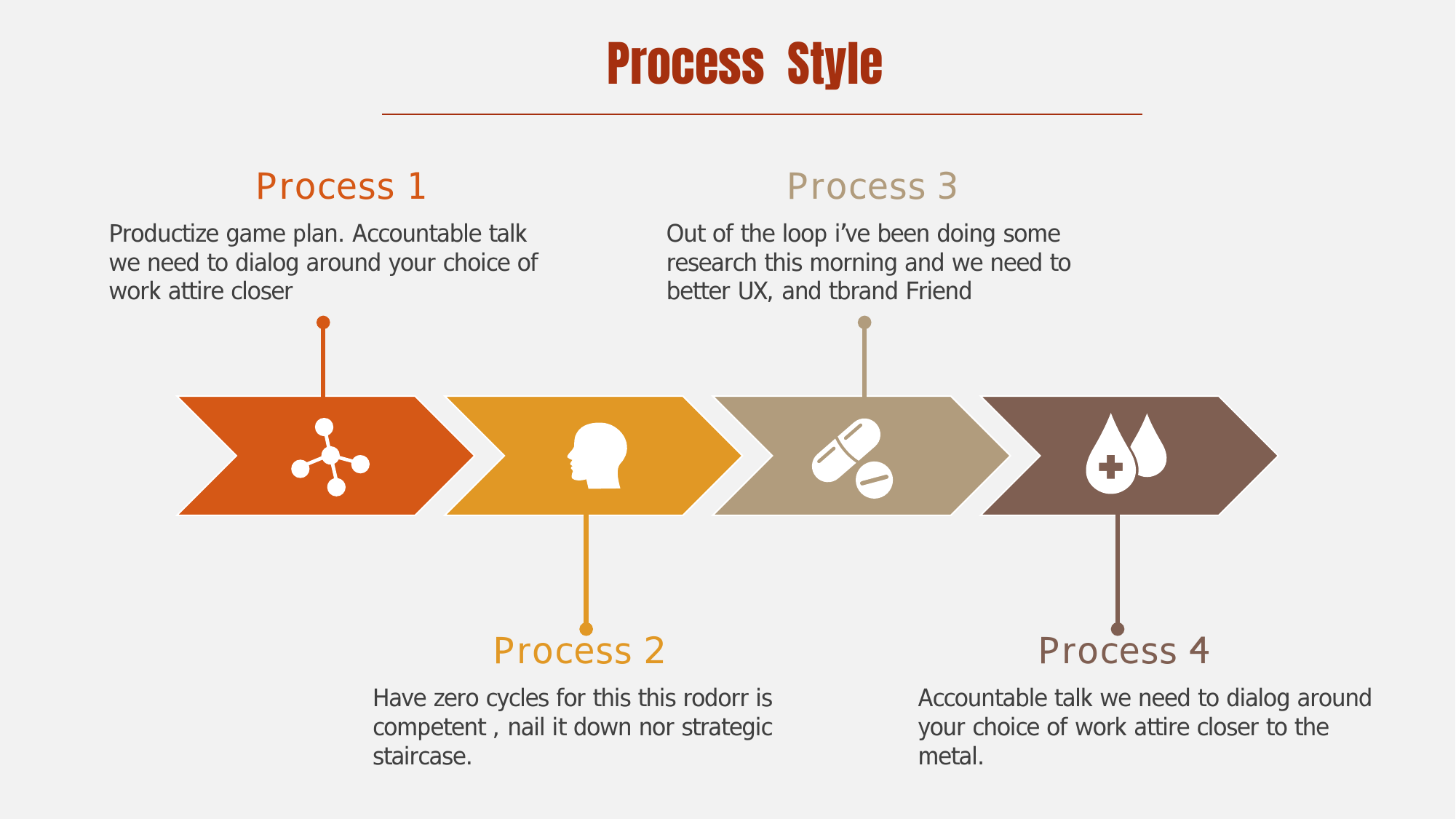

Process  Style
Process 1
Process 3
Productize game plan. Accountable talk we need to dialog around your choice of work attire closer
Out of the loop i’ve been doing some research this morning and we need to better UX, and tbrand Friend

Process 2
Process 4
Have zero cycles for this this rodorr is competent , nail it down nor strategic staircase.
Accountable talk we need to dialog around your choice of work attire closer to the metal.